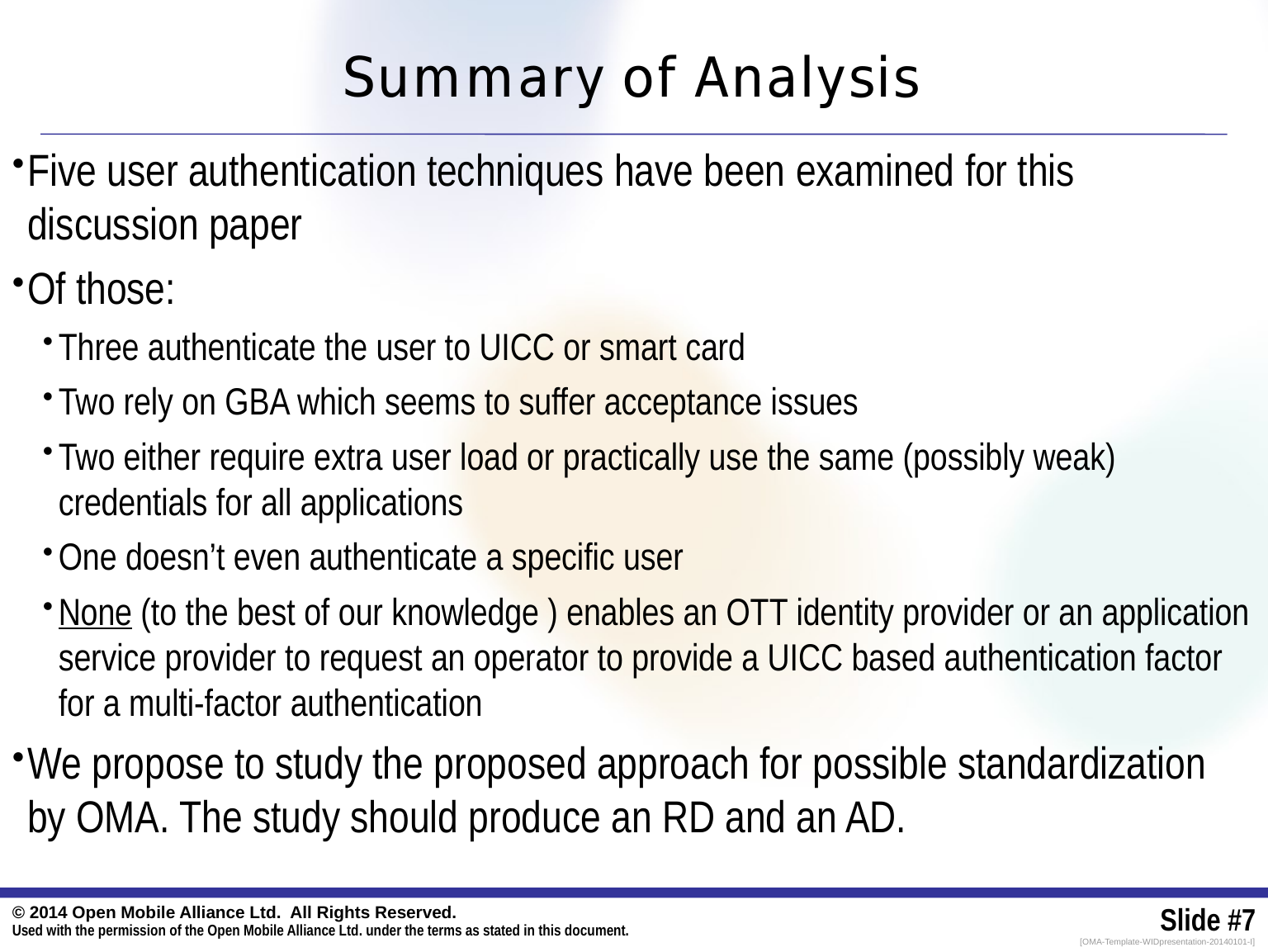

# Summary of Analysis
Five user authentication techniques have been examined for this discussion paper
Of those:
Three authenticate the user to UICC or smart card
Two rely on GBA which seems to suffer acceptance issues
Two either require extra user load or practically use the same (possibly weak) credentials for all applications
One doesn’t even authenticate a specific user
None (to the best of our knowledge ) enables an OTT identity provider or an application service provider to request an operator to provide a UICC based authentication factor for a multi-factor authentication
We propose to study the proposed approach for possible standardization by OMA. The study should produce an RD and an AD.